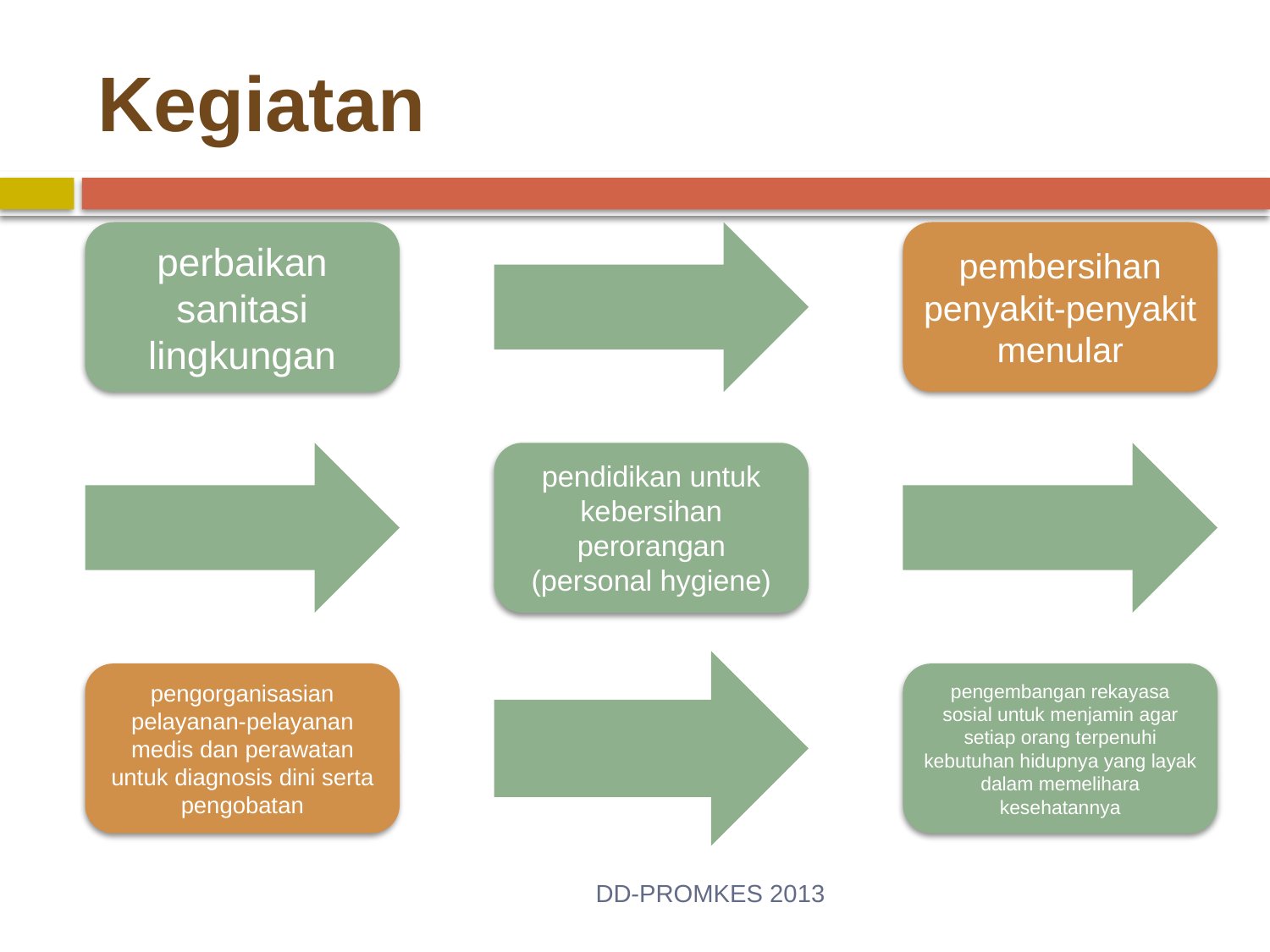

# Kegiatan
perbaikan sanitasi lingkungan
pembersihan penyakit-penyakit menular
pendidikan untuk kebersihan perorangan (personal hygiene)
pengorganisasian pelayanan-pelayanan medis dan perawatan untuk diagnosis dini serta pengobatan
pengembangan rekayasa sosial untuk menjamin agar setiap orang terpenuhi kebutuhan hidupnya yang layak dalam memelihara kesehatannya
DD-PROMKES 2013